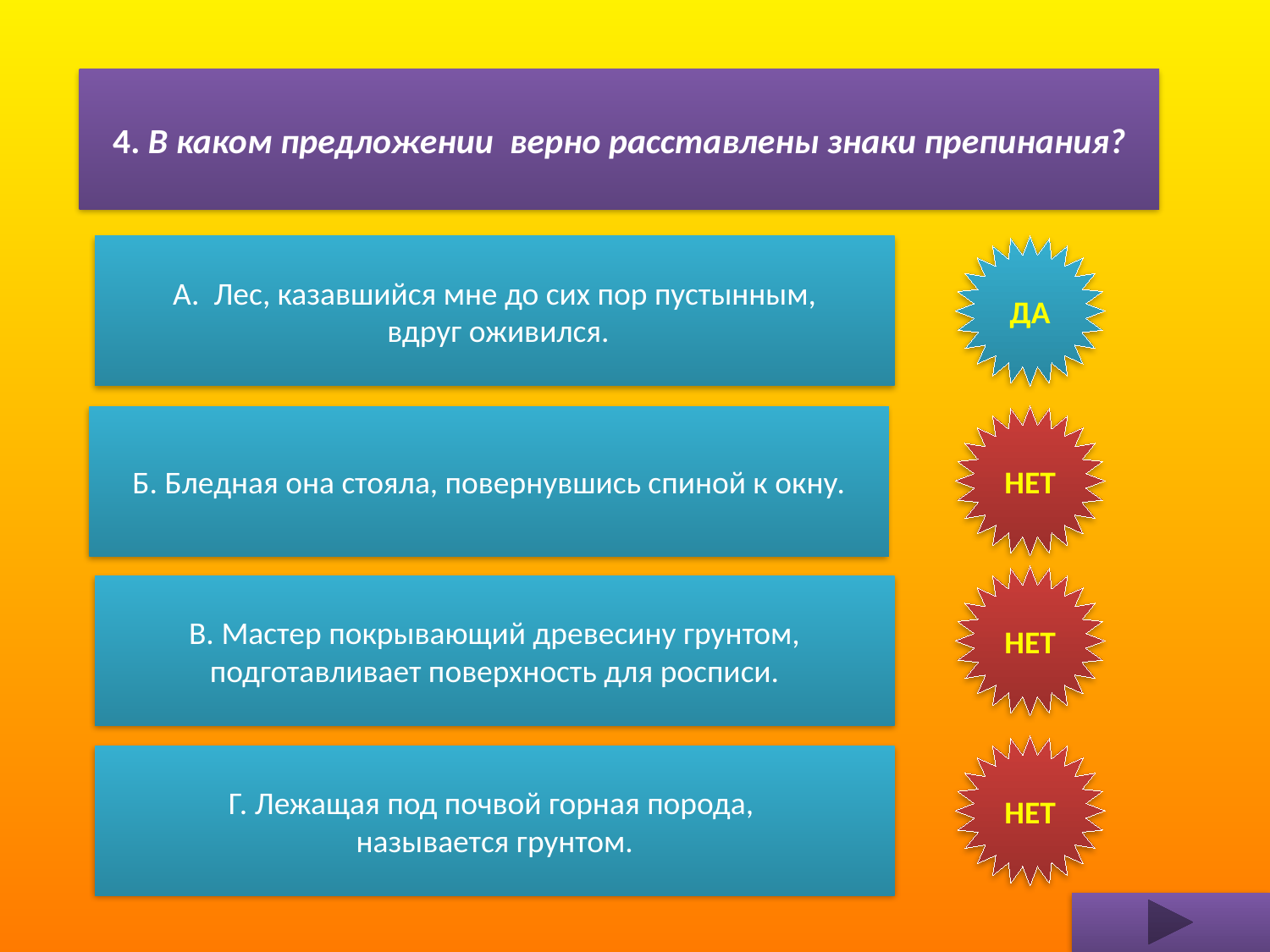

4. В каком предложении  верно расставлены знаки препинания?
А.  Лес, казавшийся мне до сих пор пустынным,
 вдруг оживился.
ДА
НЕТ
Б. Бледная она стояла, повернувшись спиной к окну.
НЕТ
В. Мастер покрывающий древесину грунтом,
подготавливает поверхность для росписи.
НЕТ
Г. Лежащая под почвой горная порода,
называется грунтом.